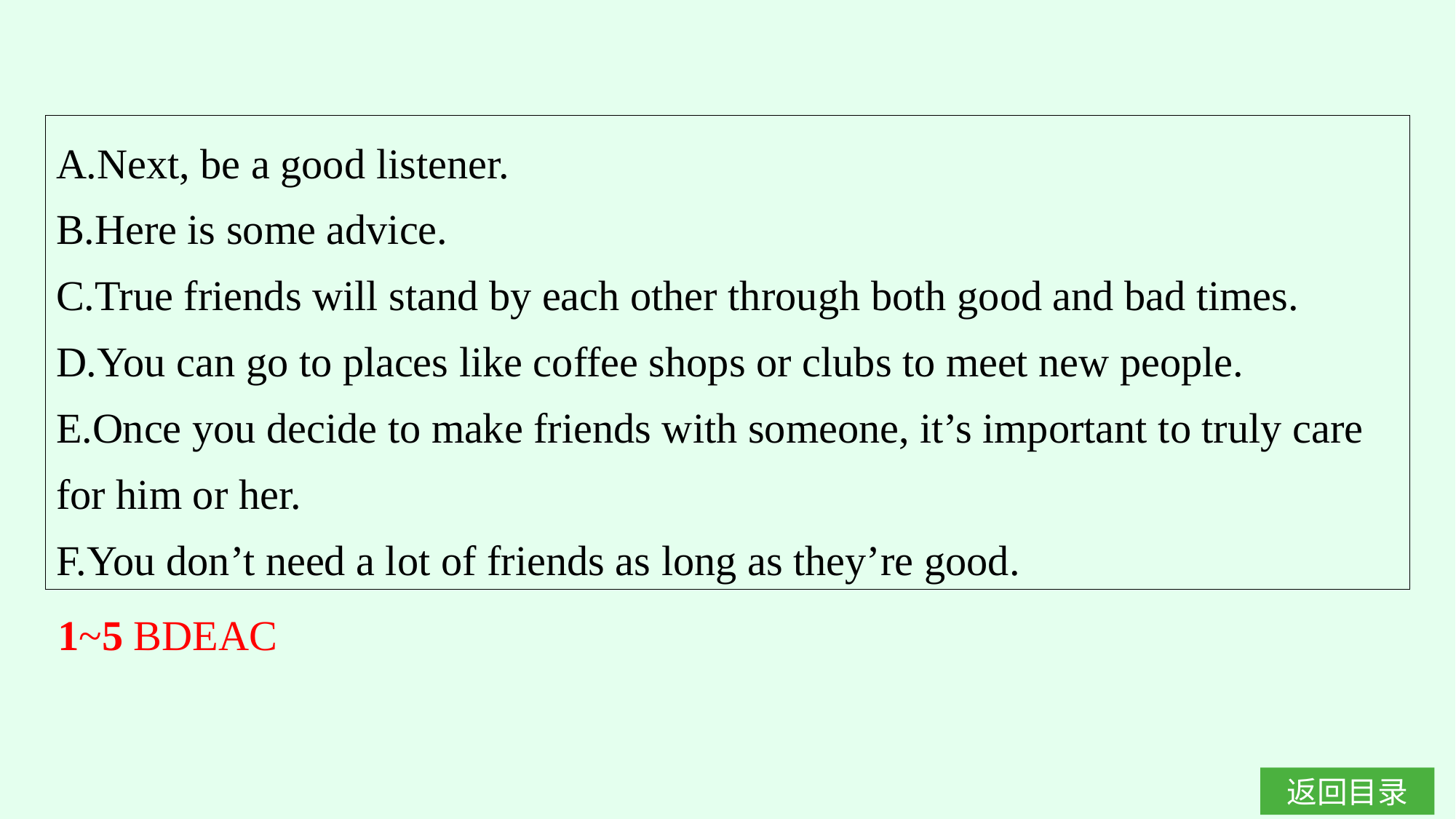

A.Next, be a good listener.
B.Here is some advice.
C.True friends will stand by each other through both good and bad times.
D.You can go to places like coffee shops or clubs to meet new people.
E.Once you decide to make friends with someone, it’s important to truly care for him or her.
F.You don’t need a lot of friends as long as they’re good.
1~5 BDEAC